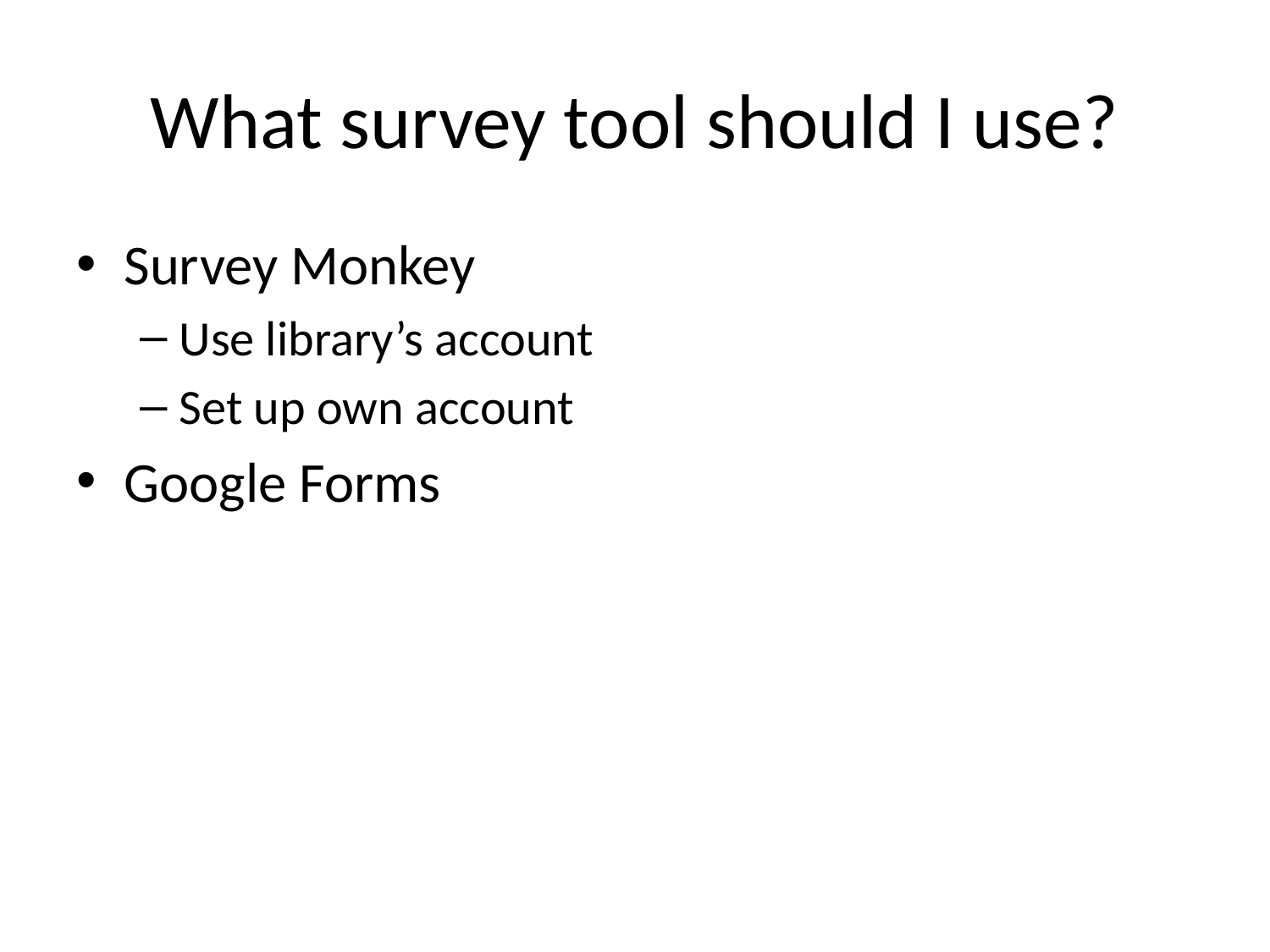

# What survey tool should I use?
Survey Monkey
Use library’s account
Set up own account
Google Forms